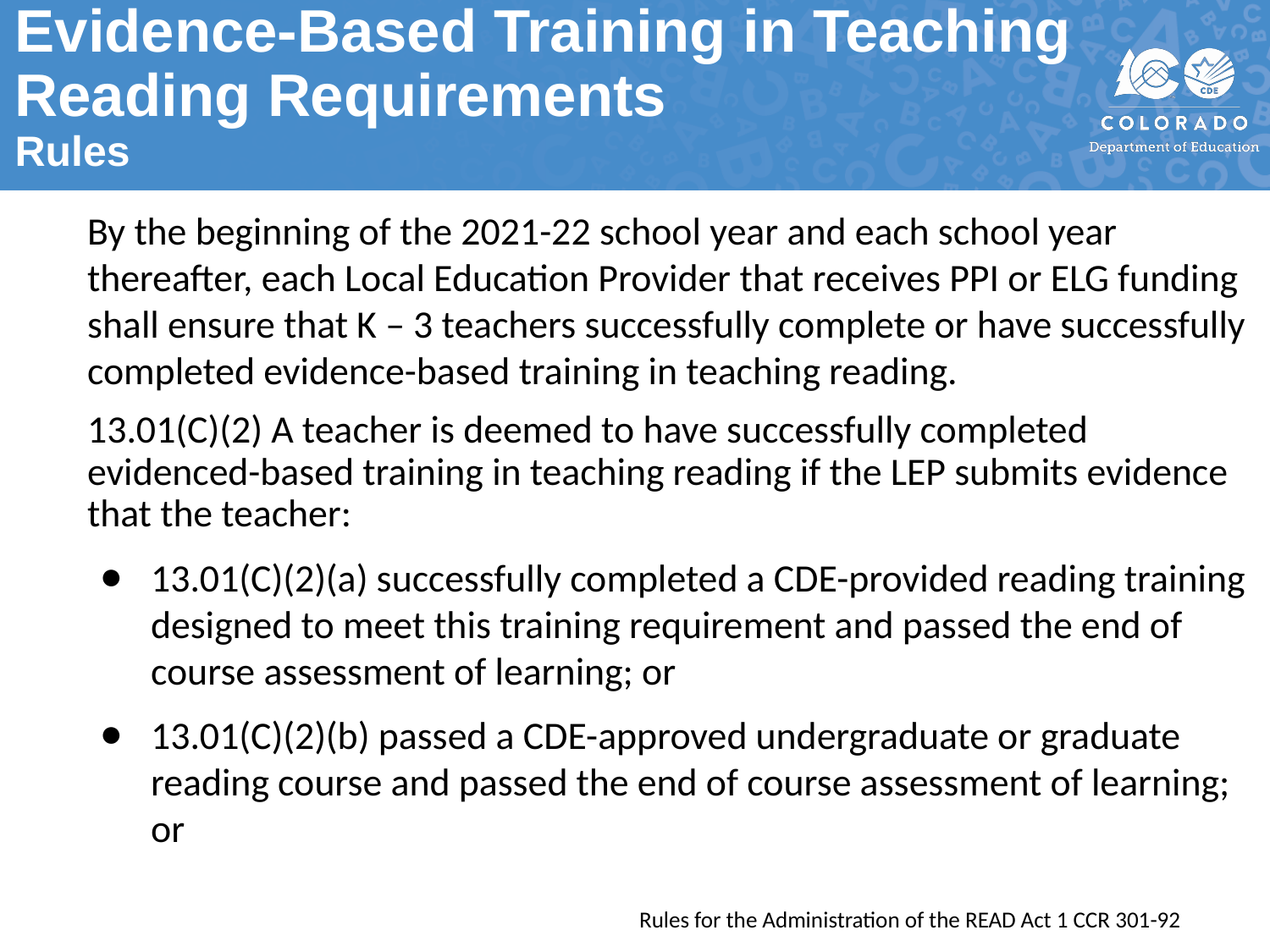

# Evidence-Based Training in Teaching Reading Requirements
Rules

By the beginning of the 2021-22 school year and each school year thereafter, each Local Education Provider that receives PPI or ELG funding shall ensure that K – 3 teachers successfully complete or have successfully completed evidence-based training in teaching reading.
13.01(C)(2) A teacher is deemed to have successfully completed evidenced-based training in teaching reading if the LEP submits evidence that the teacher:
13.01(C)(2)(a) successfully completed a CDE-provided reading training designed to meet this training requirement and passed the end of course assessment of learning; or
13.01(C)(2)(b) passed a CDE-approved undergraduate or graduate reading course and passed the end of course assessment of learning; or

Rules for the Administration of the READ Act 1 CCR 301-92